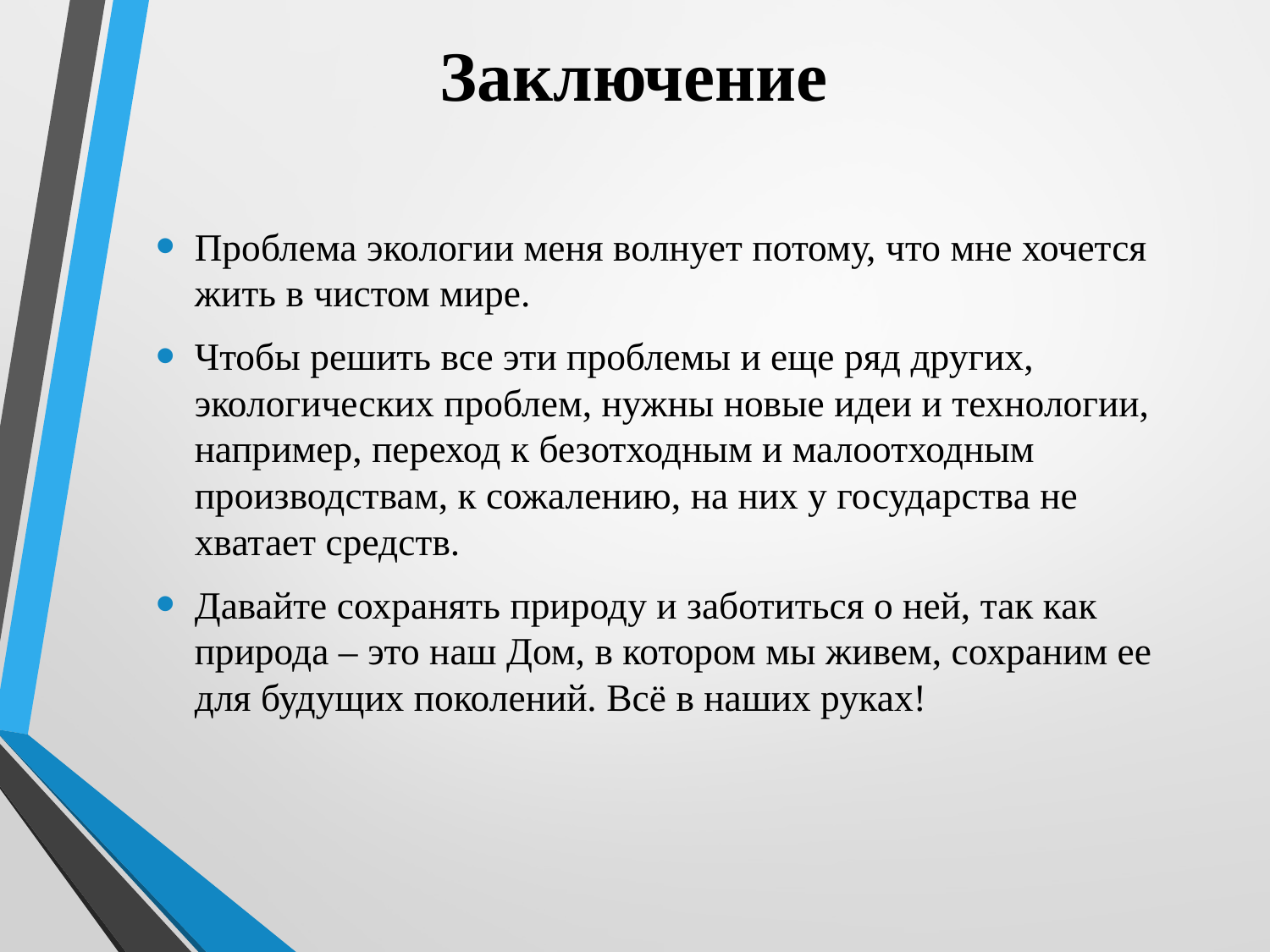

# Заключение
Проблема экологии меня волнует потому, что мне хочется жить в чистом мире.
Чтобы решить все эти проблемы и еще ряд других, экологических проблем, нужны новые идеи и технологии, например, переход к безотходным и малоотходным производствам, к сожалению, на них у государства не хватает средств.
Давайте сохранять природу и заботиться о ней, так как природа – это наш Дом, в котором мы живем, сохраним ее для будущих поколений. Всё в наших руках!